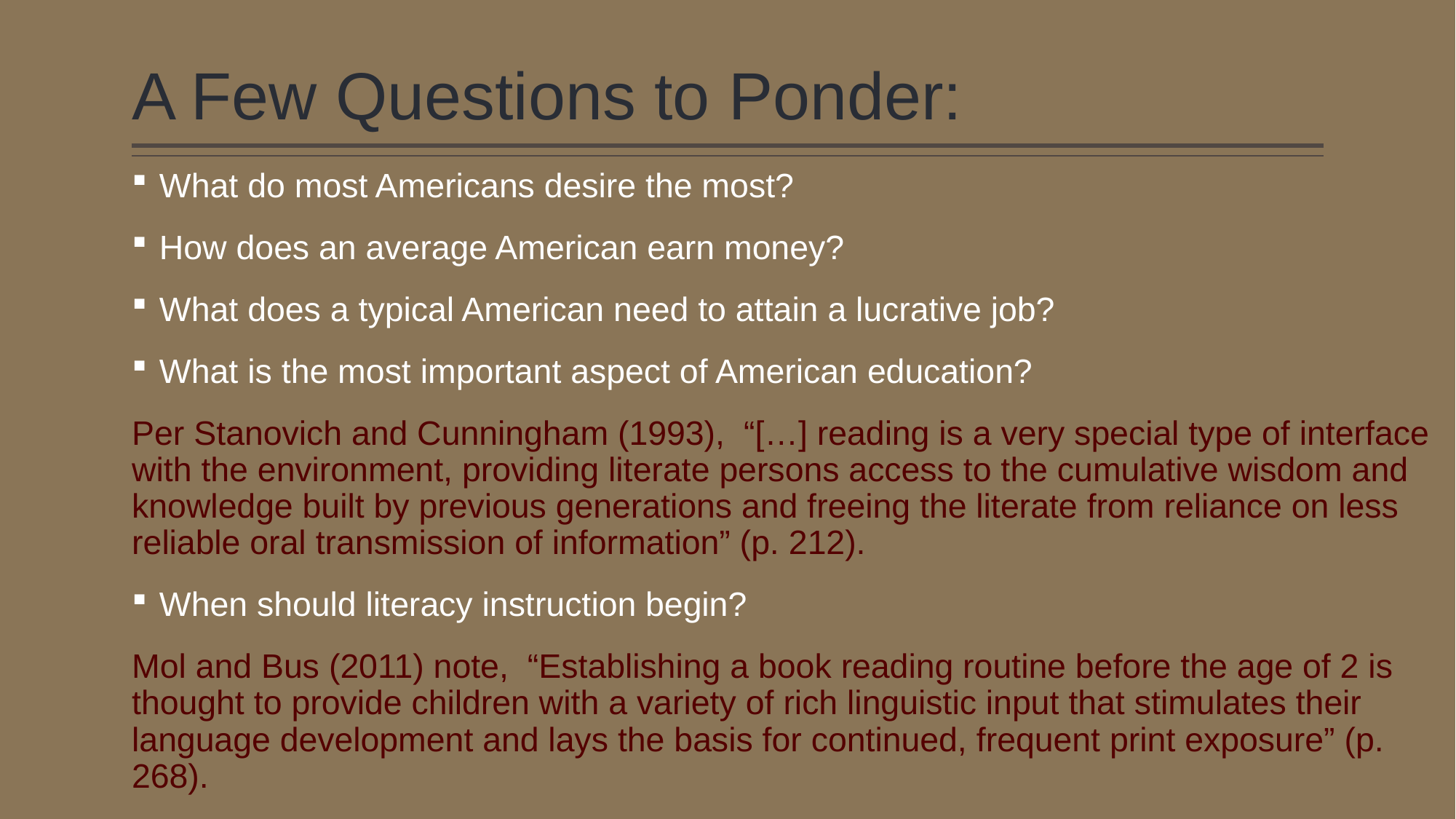

# A Few Questions to Ponder:
What do most Americans desire the most?
How does an average American earn money?
What does a typical American need to attain a lucrative job?
What is the most important aspect of American education?
Per Stanovich and Cunningham (1993),  “[…] reading is a very special type of interface with the environment, providing literate persons access to the cumulative wisdom and knowledge built by previous generations and freeing the literate from reliance on less reliable oral transmission of information” (p. 212).
When should literacy instruction begin?
Mol and Bus (2011) note,  “Establishing a book reading routine before the age of 2 is thought to provide children with a variety of rich linguistic input that stimulates their language development and lays the basis for continued, frequent print exposure” (p. 268).